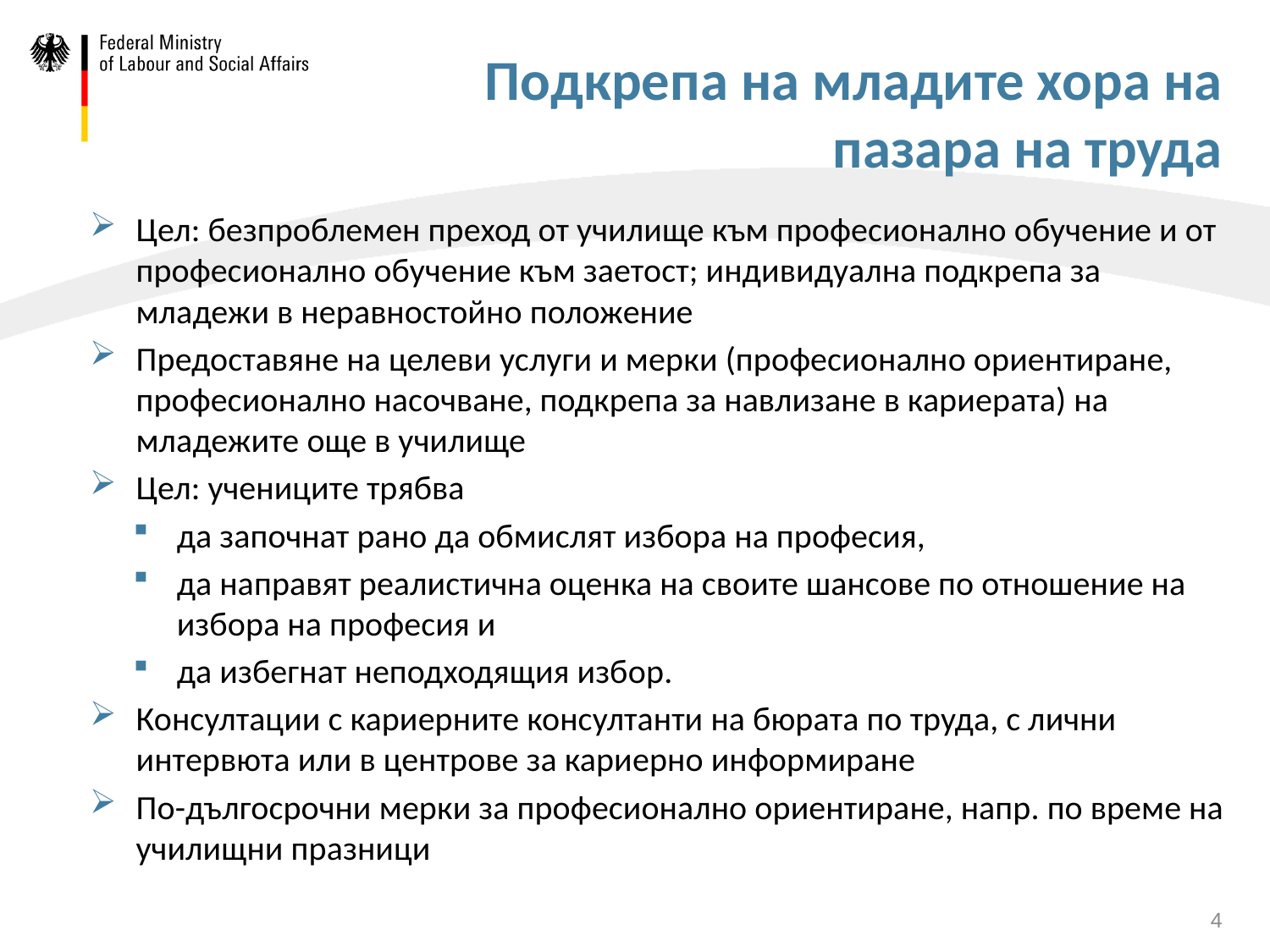

Подкрепа на младите хора на пазара на труда
Цел: безпроблемен преход от училище към професионално обучение и от професионално обучение към заетост; индивидуална подкрепа за младежи в неравностойно положение
Предоставяне на целеви услуги и мерки (професионално ориентиране, професионално насочване, подкрепа за навлизане в кариерата) на младежите още в училище
Цел: учениците трябва
да започнат рано да обмислят избора на професия,
да направят реалистична оценка на своите шансове по отношение на избора на професия и
да избегнат неподходящия избор.
Консултации с кариерните консултанти на бюрата по труда, с лични интервюта или в центрове за кариерно информиране
По-дългосрочни мерки за професионално ориентиране, напр. по време на училищни празници

4